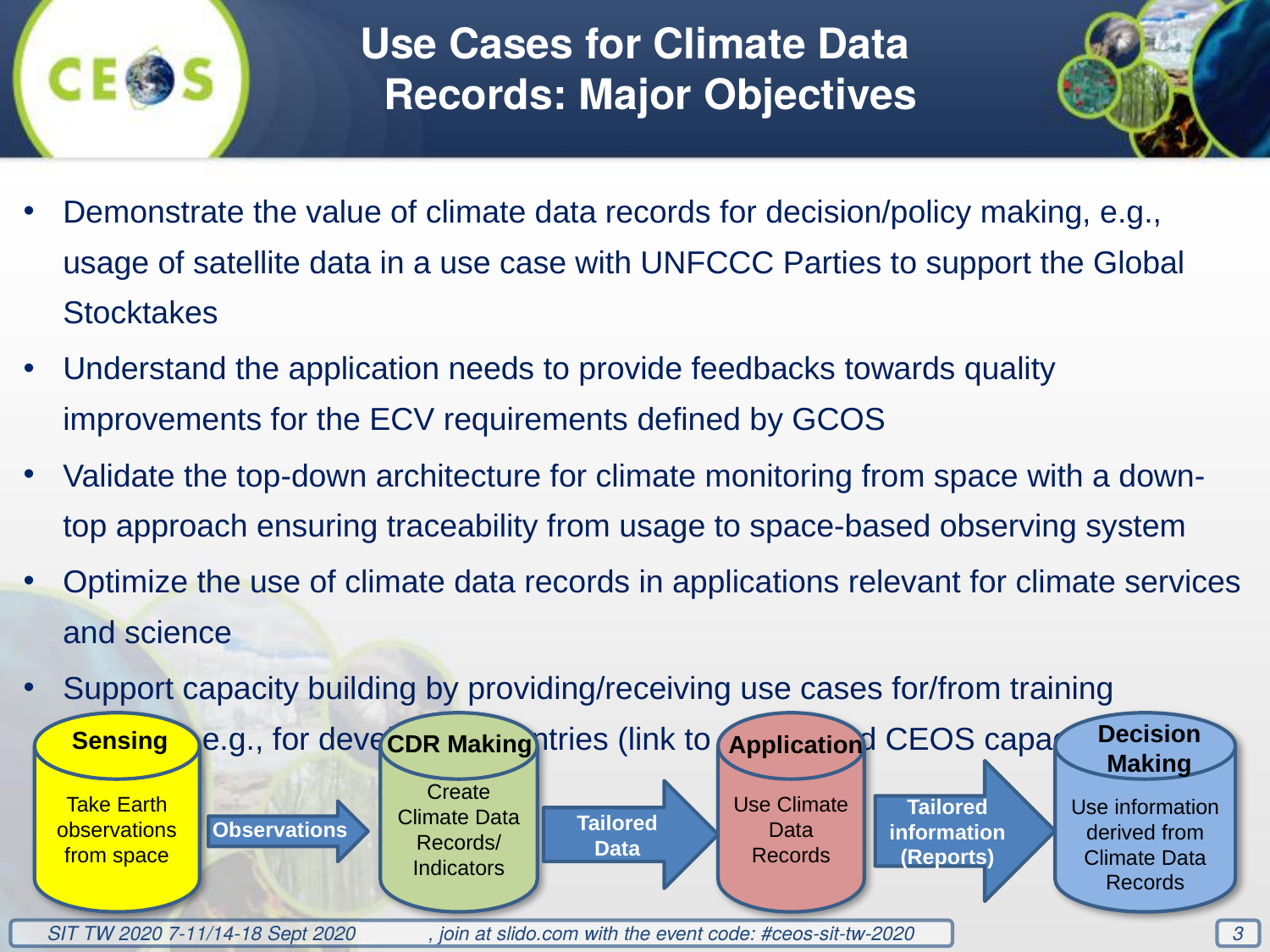

Use Cases for Climate Data Records: Major Objectives

Demonstrate the value of climate data records for decision/policy making, e.g., usage of satellite data in a use case with UNFCCC Parties to support the Global Stocktakes
Understand the application needs to provide feedbacks towards quality improvements for the ECV requirements defined by GCOS
Validate the top-down architecture for climate monitoring from space with a down-top approach ensuring traceability from usage to space-based observing system
Optimize the use of climate data records in applications relevant for climate services and science
Support capacity building by providing/receiving use cases for/from training activities, e.g., for developing countries (link to CGMS and CEOS capacity building activities)
Decision Making
Take Earth observations from space

Use information derived from Climate Data Records
Create Climate Data Records/
Indicators
Use Climate Data Records
Sensing
CDR Making
Application
Tailored information (Reports)
Tailored Data

Observations
3